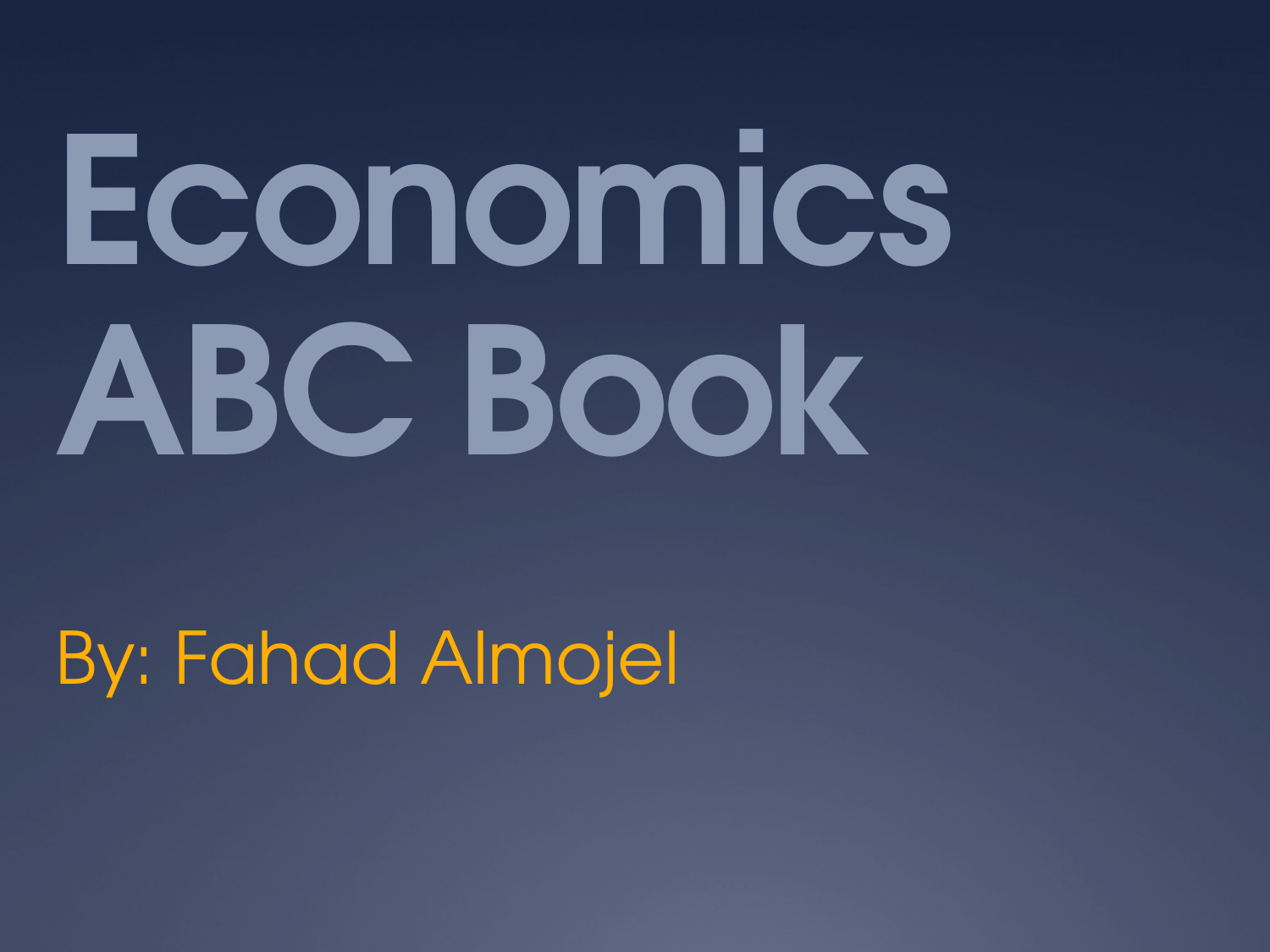

# Economics ABC Book
By: Fahad Almojel